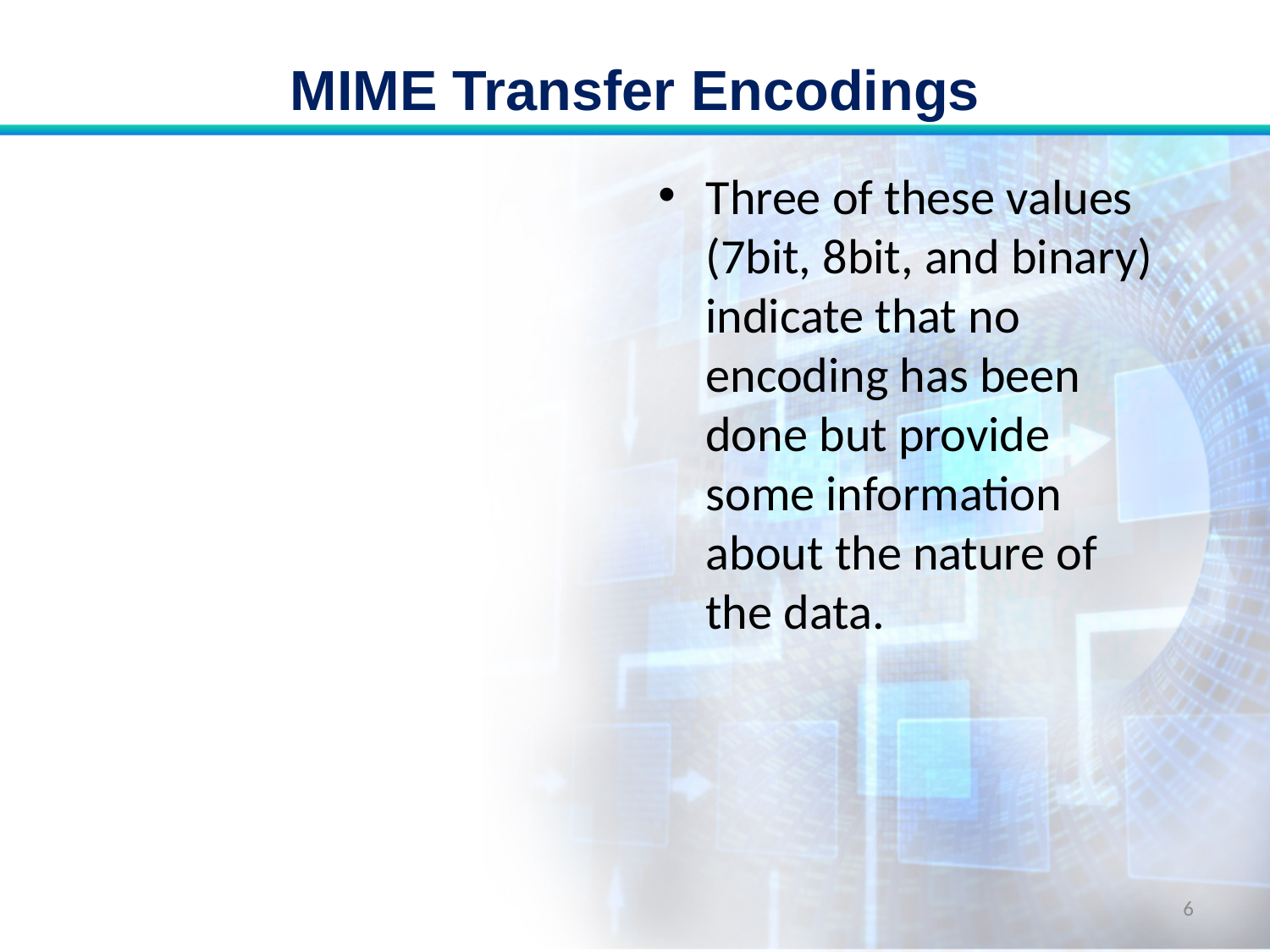

# MIME Transfer Encodings
Three of these values (7bit, 8bit, and binary) indicate that no encoding has been done but provide some information about the nature of the data.
6